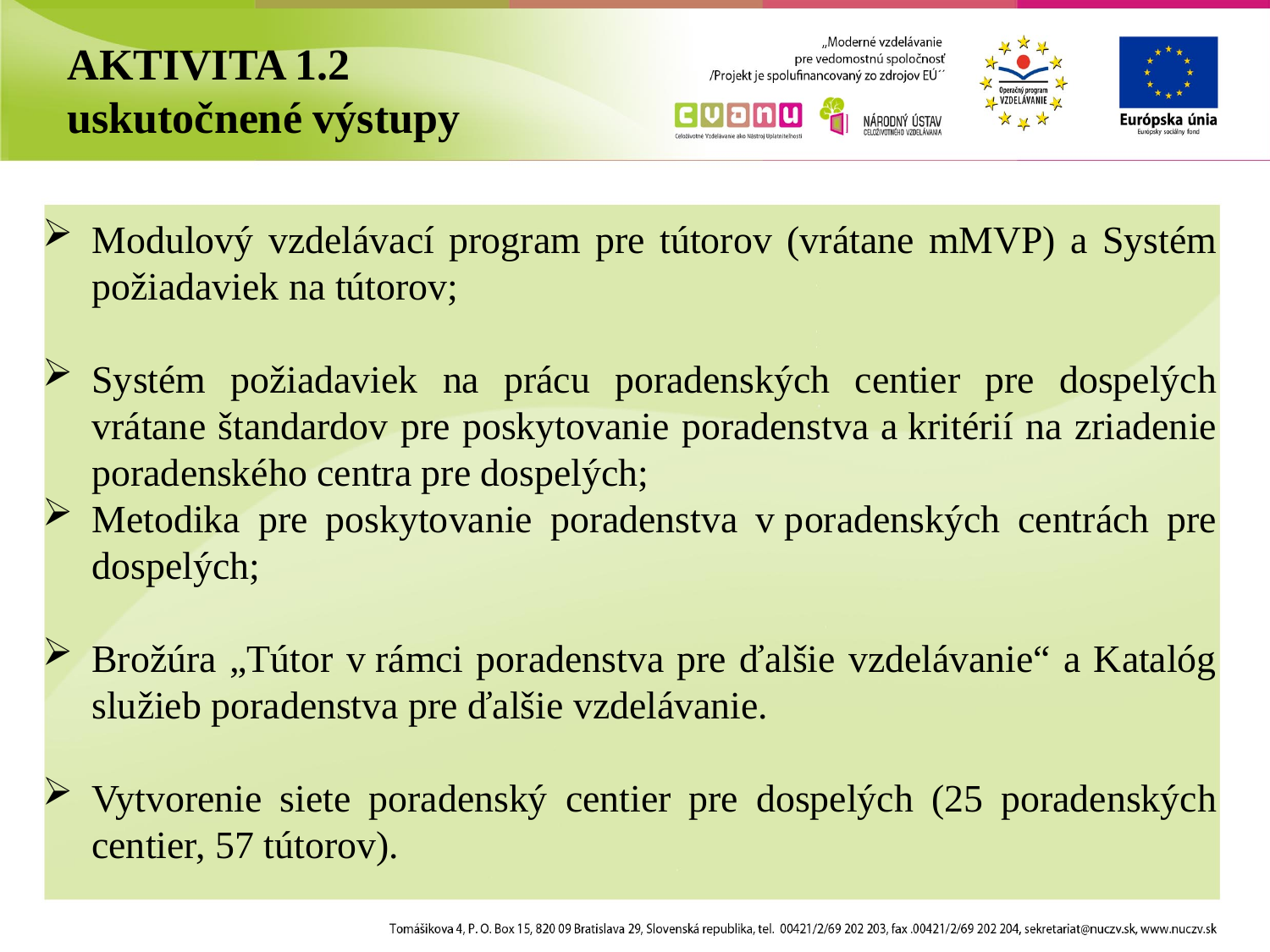

AKTIVITA 1.2
uskutočnené výstupy
Modulový vzdelávací program pre tútorov (vrátane mMVP) a Systém požiadaviek na tútorov;

Systém požiadaviek na prácu poradenských centier pre dospelých vrátane štandardov pre poskytovanie poradenstva a kritérií na zriadenie poradenského centra pre dospelých;
Metodika pre poskytovanie poradenstva v poradenských centrách pre dospelých;

Brožúra „Tútor v rámci poradenstva pre ďalšie vzdelávanie“ a Katalóg služieb poradenstva pre ďalšie vzdelávanie.

Vytvorenie siete poradenský centier pre dospelých (25 poradenských centier, 57 tútorov).